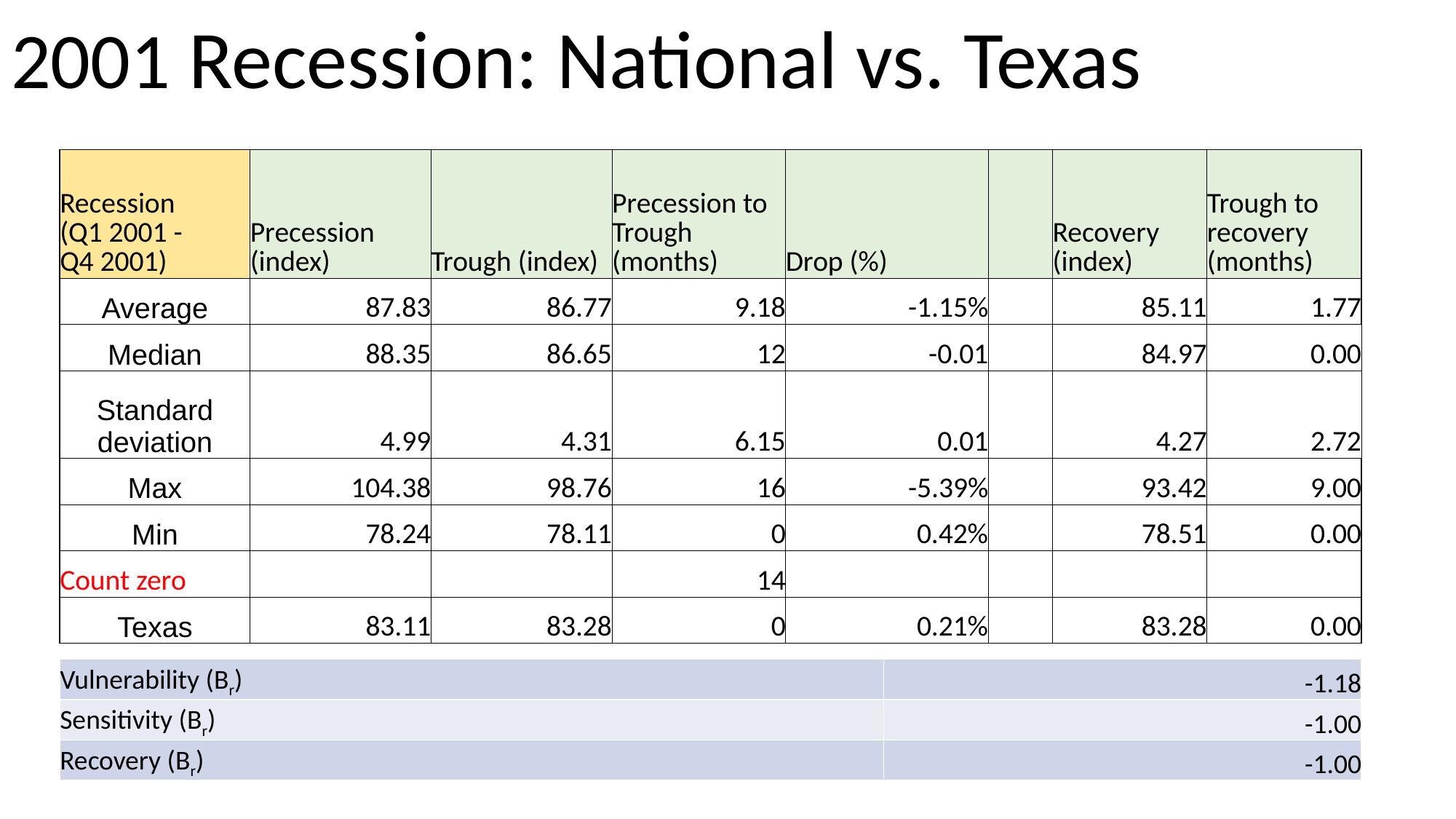

# 2001 Recession: National vs. Texas
| Recession (Q1 2001 - Q4 2001) | Precession (index) | Trough (index) | Precession to Trough (months) | Drop (%) |  | Recovery (index) | Trough to recovery (months) |
| --- | --- | --- | --- | --- | --- | --- | --- |
| Average | 87.83 | 86.77 | 9.18 | -1.15% |  | 85.11 | 1.77 |
| Median | 88.35 | 86.65 | 12 | -0.01 |  | 84.97 | 0.00 |
| Standard deviation | 4.99 | 4.31 | 6.15 | 0.01 |  | 4.27 | 2.72 |
| Max | 104.38 | 98.76 | 16 | -5.39% |  | 93.42 | 9.00 |
| Min | 78.24 | 78.11 | 0 | 0.42% |  | 78.51 | 0.00 |
| Count zero |  |  | 14 |  |  |  |  |
| Texas | 83.11 | 83.28 | 0 | 0.21% |  | 83.28 | 0.00 |
| Vulnerability (Br) | -1.18 |
| --- | --- |
| Sensitivity (Br) | -1.00 |
| Recovery (Br) | -1.00 |